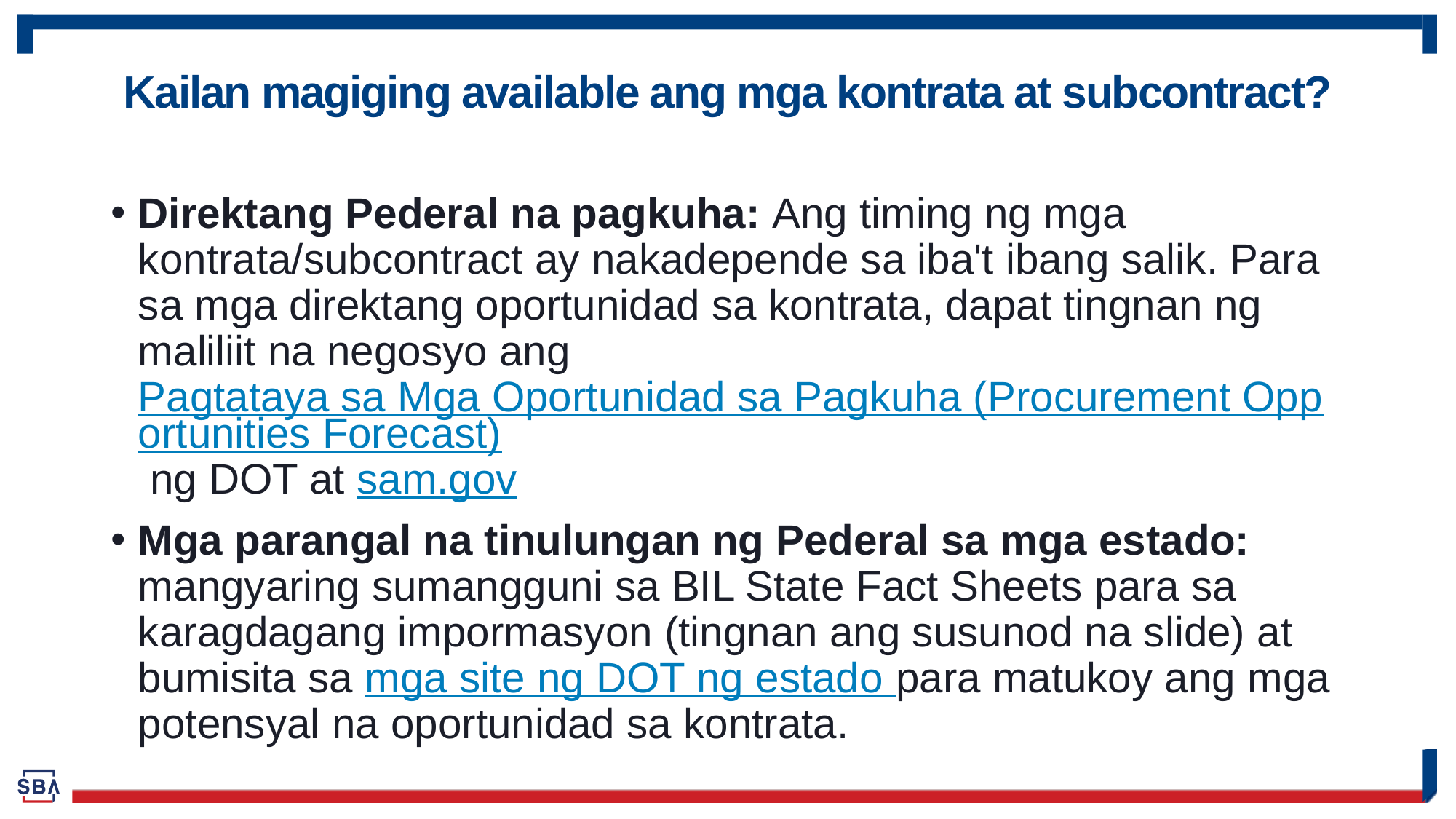

# Kailan magiging available ang mga kontrata at subcontract?
Direktang Pederal na pagkuha: Ang timing ng mga kontrata/subcontract ay nakadepende sa iba't ibang salik. Para sa mga direktang oportunidad sa kontrata, dapat tingnan ng maliliit na negosyo ang Pagtataya sa Mga Oportunidad sa Pagkuha (Procurement Opportunities Forecast) ng DOT at sam.gov
Mga parangal na tinulungan ng Pederal sa mga estado: mangyaring sumangguni sa BIL State Fact Sheets para sa karagdagang impormasyon (tingnan ang susunod na slide) at bumisita sa mga site ng DOT ng estado para matukoy ang mga potensyal na oportunidad sa kontrata.